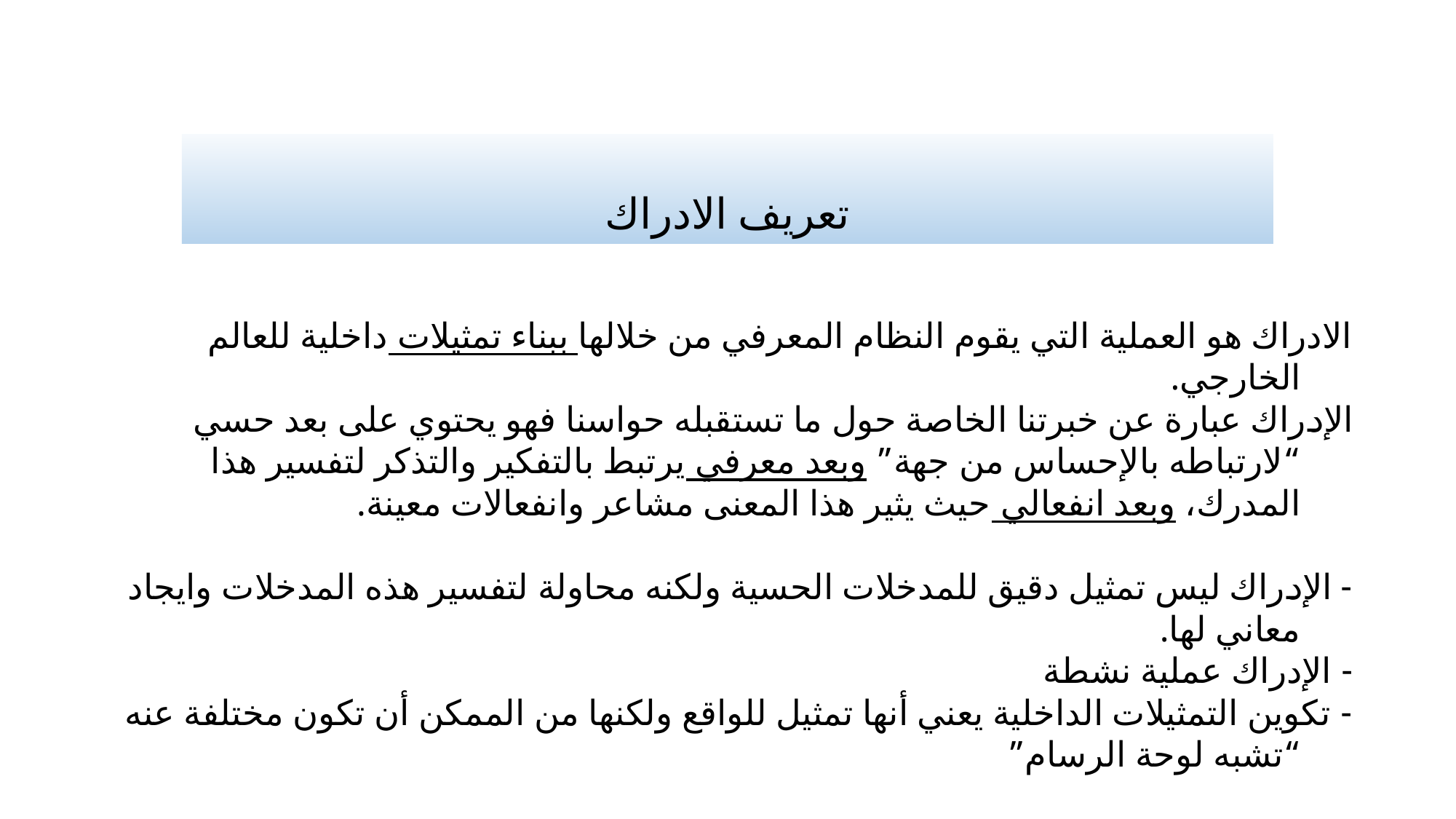

# تعريف الادراك
الادراك هو العملية التي يقوم النظام المعرفي من خلالها ببناء تمثيلات داخلية للعالم الخارجي.
الإدراك عبارة عن خبرتنا الخاصة حول ما تستقبله حواسنا فهو يحتوي على بعد حسي “لارتباطه بالإحساس من جهة” وبعد معرفي يرتبط بالتفكير والتذكر لتفسير هذا المدرك، وبعد انفعالي حيث يثير هذا المعنى مشاعر وانفعالات معينة.

- الإدراك ليس تمثيل دقيق للمدخلات الحسية ولكنه محاولة لتفسير هذه المدخلات وايجاد معاني لها.
- الإدراك عملية نشطة
- تكوين التمثيلات الداخلية يعني أنها تمثيل للواقع ولكنها من الممكن أن تكون مختلفة عنه “تشبه لوحة الرسام”